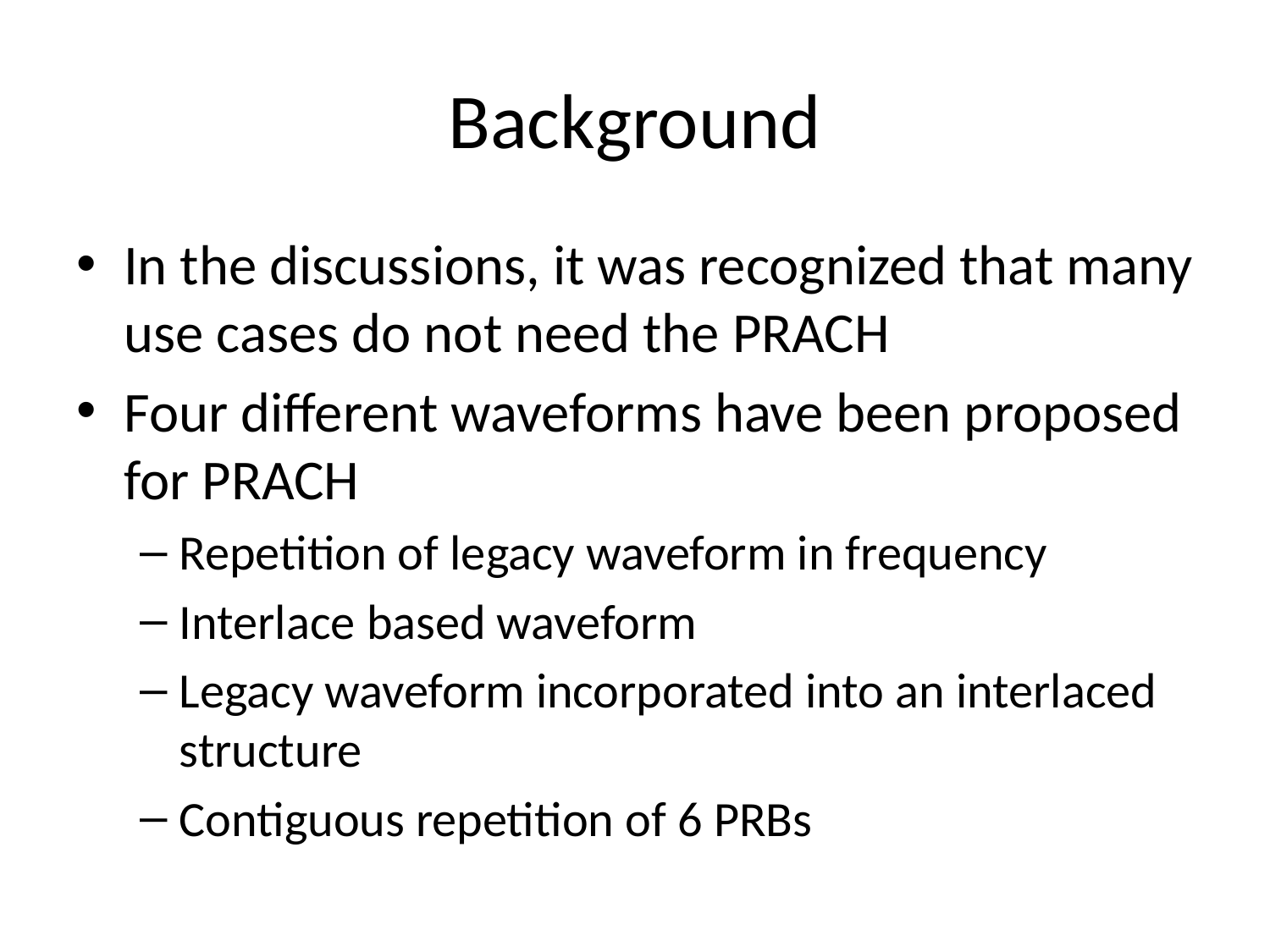

# Background
In the discussions, it was recognized that many use cases do not need the PRACH
Four different waveforms have been proposed for PRACH
Repetition of legacy waveform in frequency
Interlace based waveform
Legacy waveform incorporated into an interlaced structure
Contiguous repetition of 6 PRBs